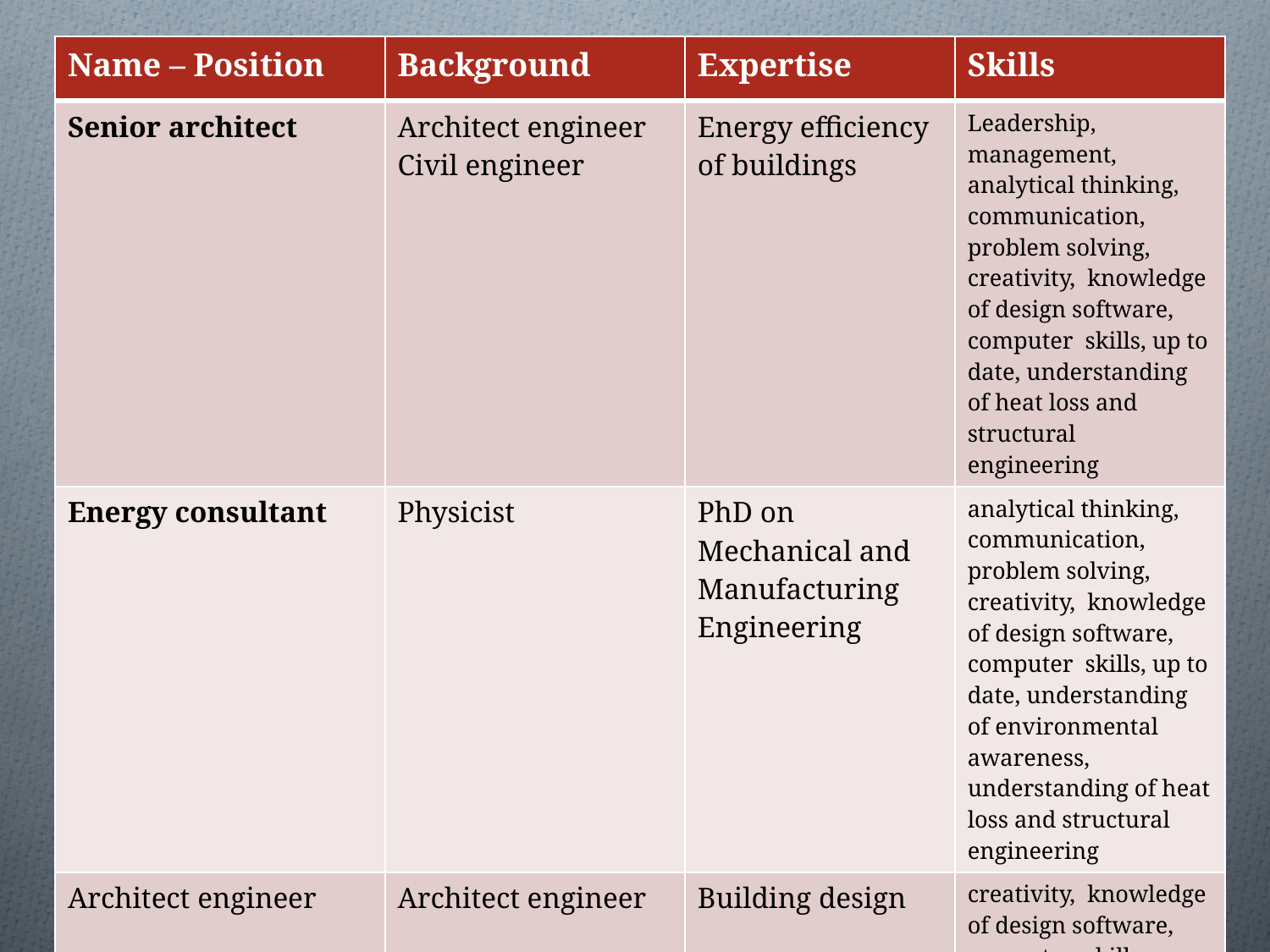

| Name – Position | Background | Expertise | Skills |
| --- | --- | --- | --- |
| Senior architect | Architect engineer Civil engineer | Energy efficiency of buildings | Leadership, management, analytical thinking, communication, problem solving, creativity, knowledge of design software, computer skills, up to date, understanding of heat loss and structural engineering |
| Energy consultant | Physicist | PhD on Mechanical and Manufacturing Engineering | analytical thinking, communication, problem solving, creativity, knowledge of design software, computer skills, up to date, understanding of environmental awareness, understanding of heat loss and structural engineering |
| Architect engineer | Architect engineer | Building design | creativity, knowledge of design software, computer skills |
#